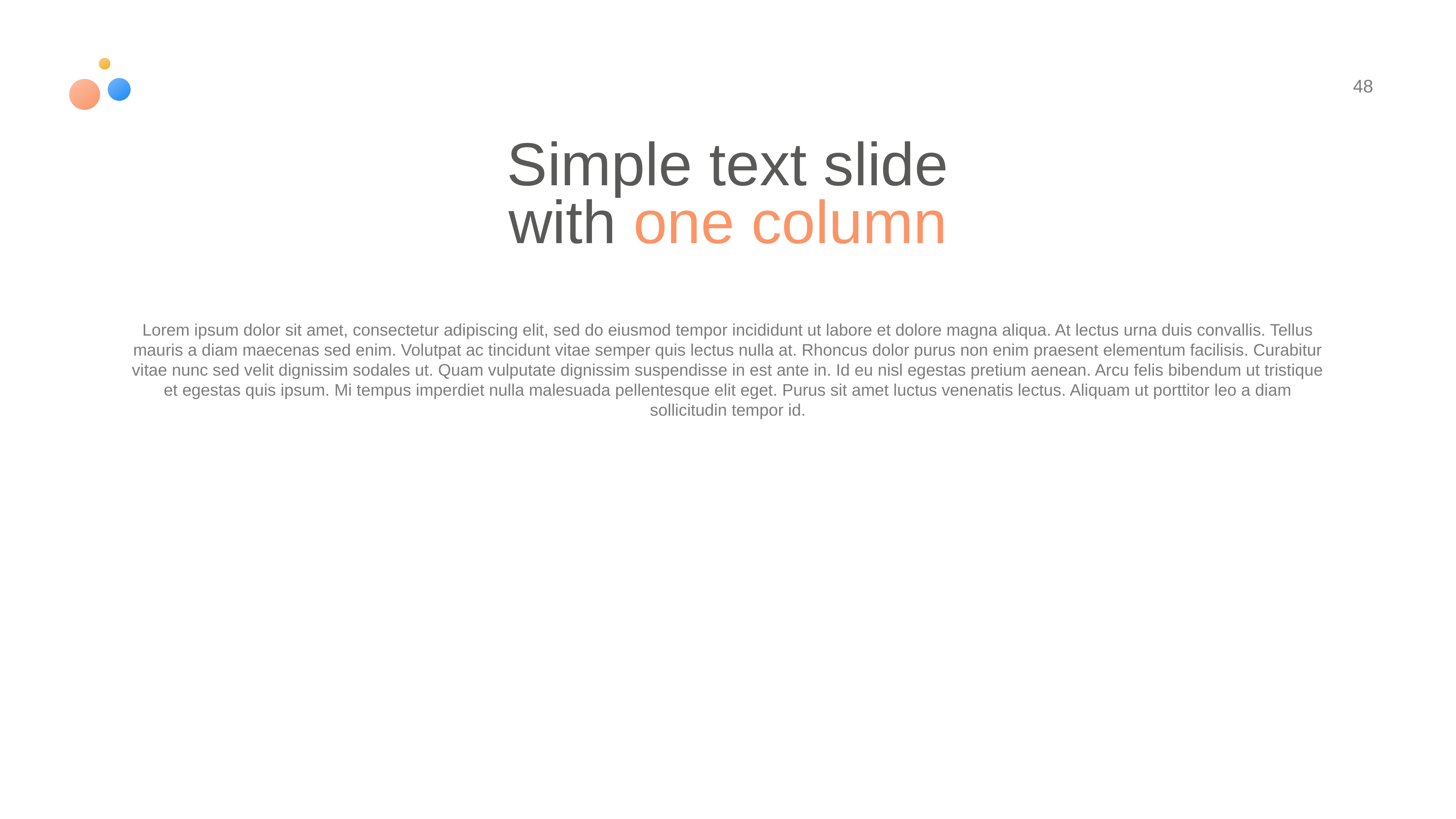

48
Simple text slide
with one column
Lorem ipsum dolor sit amet, consectetur adipiscing elit, sed do eiusmod tempor incididunt ut labore et dolore magna aliqua. At lectus urna duis convallis. Tellus mauris a diam maecenas sed enim. Volutpat ac tincidunt vitae semper quis lectus nulla at. Rhoncus dolor purus non enim praesent elementum facilisis. Curabitur vitae nunc sed velit dignissim sodales ut. Quam vulputate dignissim suspendisse in est ante in. Id eu nisl egestas pretium aenean. Arcu felis bibendum ut tristique et egestas quis ipsum. Mi tempus imperdiet nulla malesuada pellentesque elit eget. Purus sit amet luctus venenatis lectus. Aliquam ut porttitor leo a diam sollicitudin tempor id.